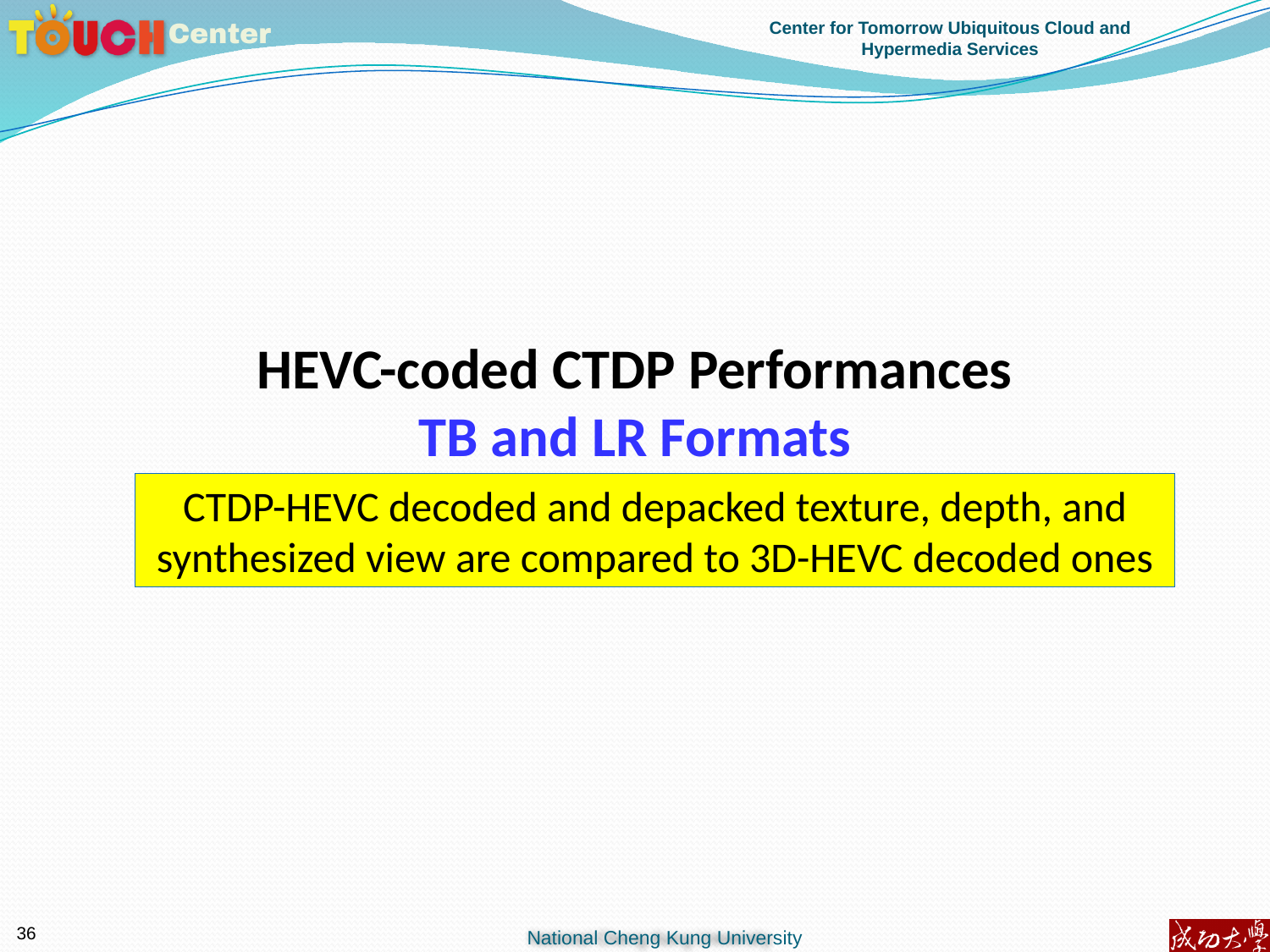

HEVC-coded CTDP Performances
TB and LR Formats

CTDP-HEVC decoded and depacked texture, depth, and synthesized view are compared to 3D-HEVC decoded ones